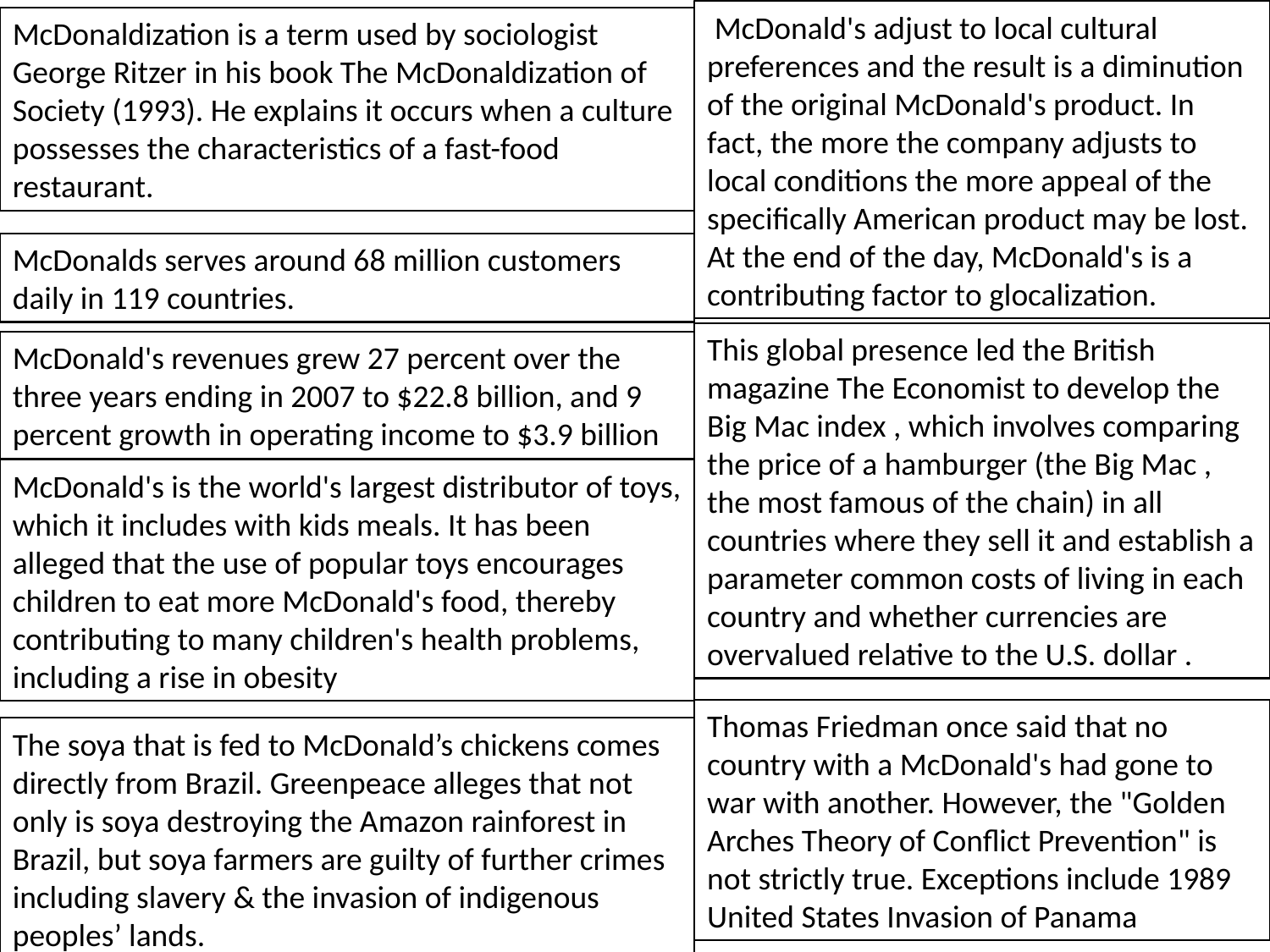

McDonald's adjust to local cultural preferences and the result is a diminution of the original McDonald's product. In fact, the more the company adjusts to local conditions the more appeal of the specifically American product may be lost. At the end of the day, McDonald's is a contributing factor to glocalization.
McDonaldization is a term used by sociologist George Ritzer in his book The McDonaldization of Society (1993). He explains it occurs when a culture possesses the characteristics of a fast-food restaurant.
McDonalds serves around 68 million customers daily in 119 countries.
This global presence led the British magazine The Economist to develop the Big Mac index , which involves comparing the price of a hamburger (the Big Mac , the most famous of the chain) in all countries where they sell it and establish a parameter common costs of living in each country and whether currencies are overvalued relative to the U.S. dollar .
McDonald's revenues grew 27 percent over the three years ending in 2007 to $22.8 billion, and 9 percent growth in operating income to $3.9 billion
McDonald's is the world's largest distributor of toys, which it includes with kids meals. It has been alleged that the use of popular toys encourages children to eat more McDonald's food, thereby contributing to many children's health problems, including a rise in obesity
Thomas Friedman once said that no country with a McDonald's had gone to war with another. However, the "Golden Arches Theory of Conflict Prevention" is not strictly true. Exceptions include 1989 United States Invasion of Panama
The soya that is fed to McDonald’s chickens comes directly from Brazil. Greenpeace alleges that not only is soya destroying the Amazon rainforest in Brazil, but soya farmers are guilty of further crimes including slavery & the invasion of indigenous peoples’ lands.